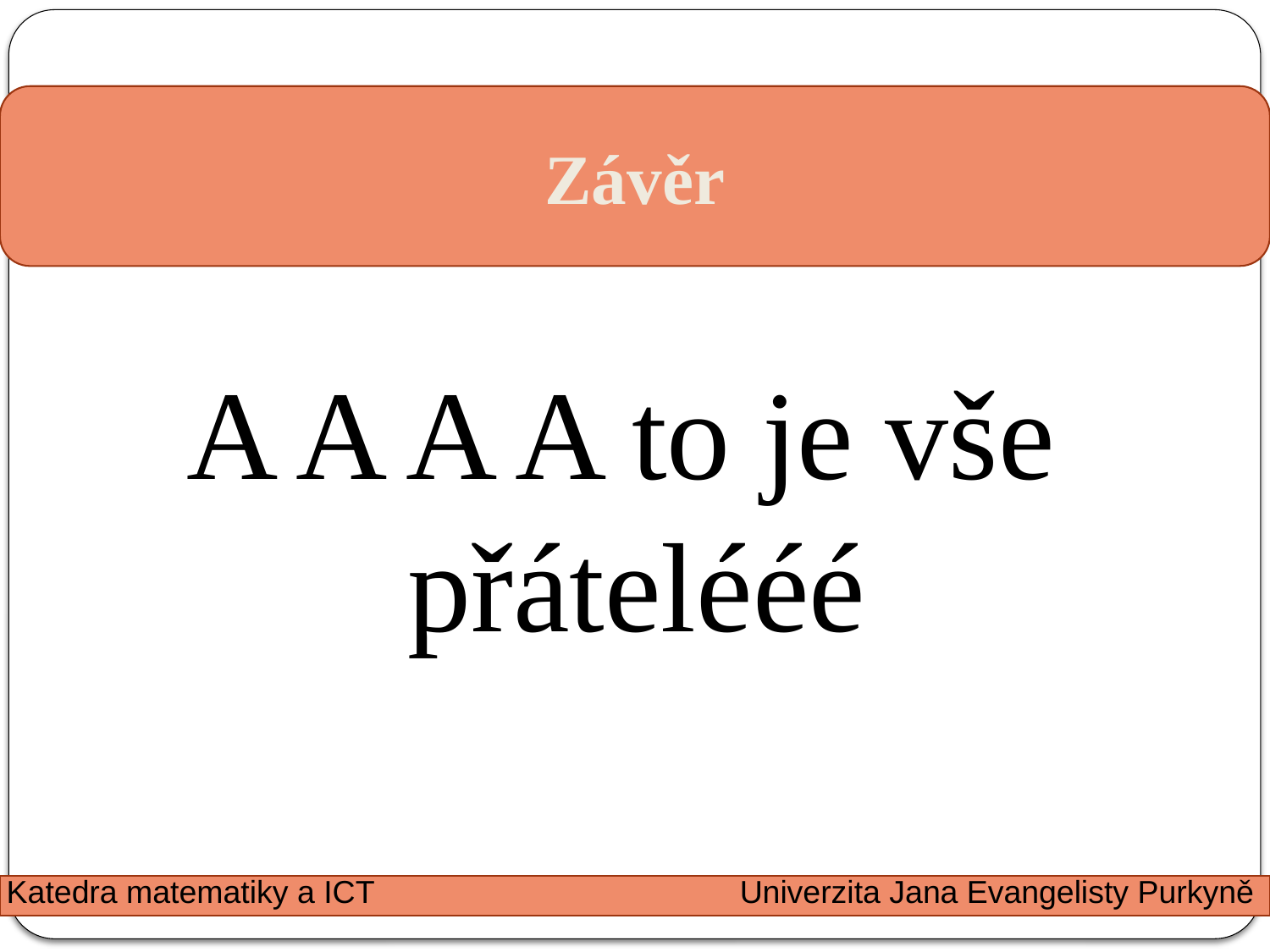

Závěr
A A A A to je vše
přátelééé
Katedra matematiky a ICT
Univerzita Jana Evangelisty Purkyně